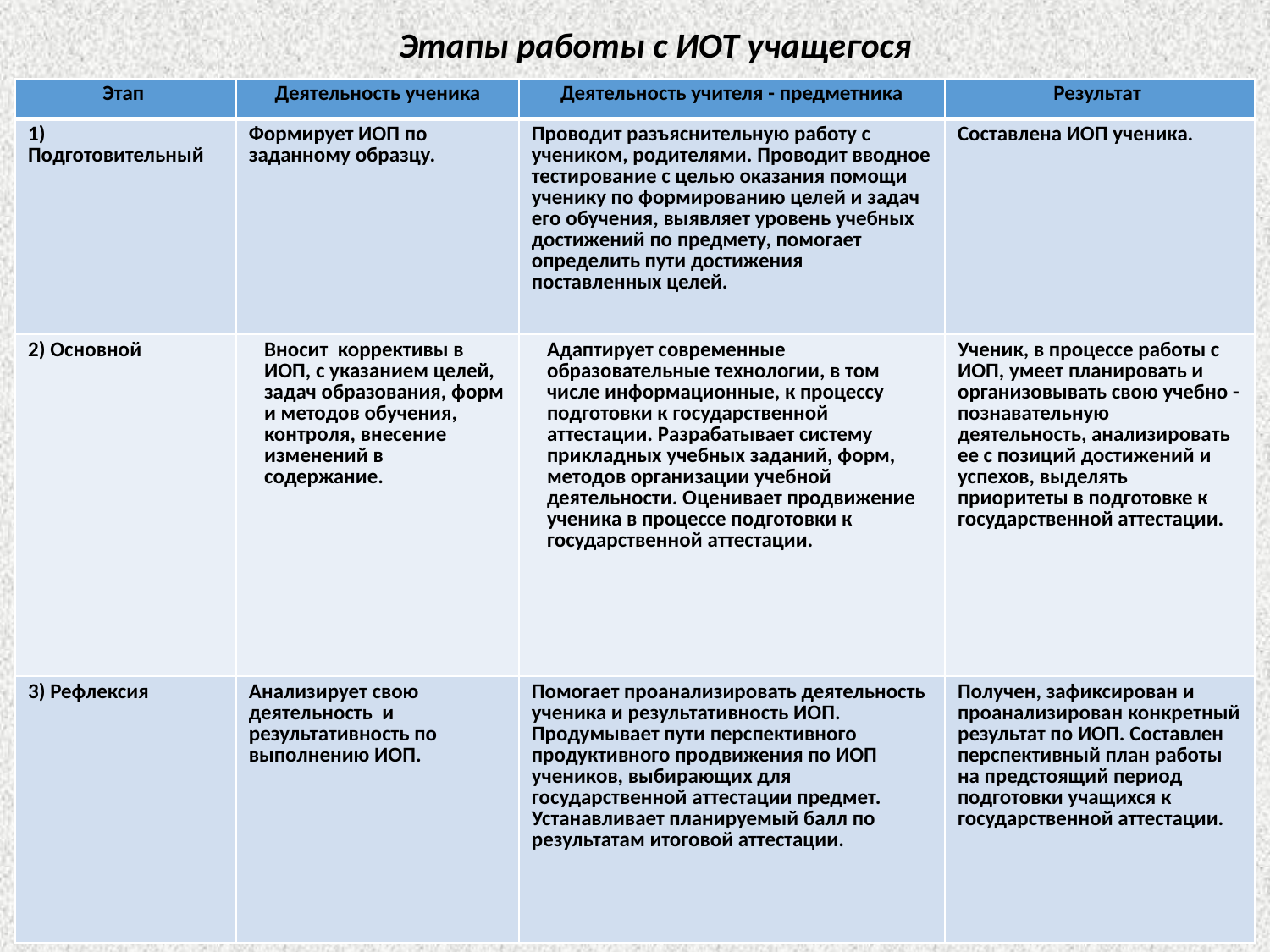

Этапы работы с ИОТ учащегося
| Этап | Деятельность ученика | Деятельность учителя - предметника | Результат |
| --- | --- | --- | --- |
| 1) Подготовительный | Формирует ИОП по заданному образцу. | Проводит разъяснительную работу с учеником, родителями. Проводит вводное тестирование с целью оказания помощи ученику по формированию целей и задач его обучения, выявляет уровень учебных достижений по предмету, помогает определить пути достижения поставленных целей. | Составлена ИОП ученика. |
| 2) Основной | Вносит коррективы в ИОП, с указанием целей, задач образования, форм и методов обучения, контроля, внесение изменений в содержание. | Адаптирует современные образовательные технологии, в том числе информационные, к процессу подготовки к государственной аттестации. Разрабатывает систему прикладных учебных заданий, форм, методов организации учебной деятельности. Оценивает продвижение ученика в процессе подготовки к государственной аттестации. | Ученик, в процессе работы с ИОП, умеет планировать и организовывать свою учебно - познавательную деятельность, анализировать ее с позиций достижений и успехов, выделять приоритеты в подготовке к государственной аттестации. |
| 3) Рефлексия | Анализирует свою деятельность и результативность по выполнению ИОП. | Помогает проанализировать деятельность ученика и результативность ИОП. Продумывает пути перспективного продуктивного продвижения по ИОП учеников, выбирающих для государственной аттестации предмет. Устанавливает планируемый балл по результатам итоговой аттестации. | Получен, зафиксирован и проанализирован конкретный результат по ИОП. Составлен перспективный план работы на предстоящий период подготовки учащихся к государственной аттестации. |